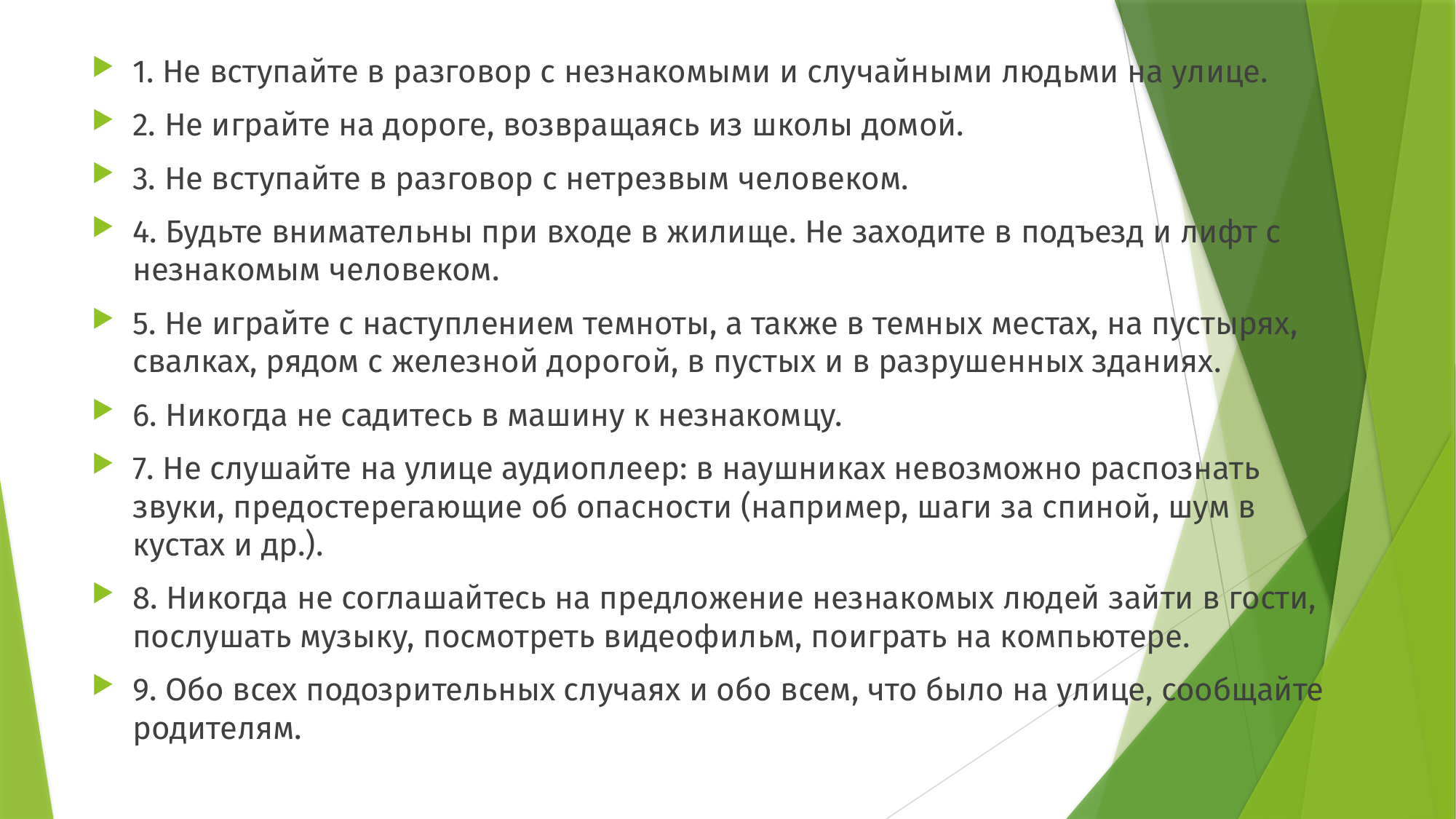

1. Не вступайте в разговор с незнакомыми и случайными людьми на улице.
2. Не играйте на дороге, возвращаясь из школы домой.
3. Не вступайте в разговор с нетрезвым человеком.
4. Будьте внимательны при входе в жилище. Не заходите в подъезд и лифт с незнакомым человеком.
5. Не играйте с наступлением темноты, а также в темных местах, на пустырях, свалках, рядом с железной дорогой, в пустых и в разрушенных зданиях.
6. Никогда не садитесь в машину к незнакомцу.
7. Не слушайте на улице аудиоплеер: в наушниках невозможно распознать звуки, предостерегающие об опасности (например, шаги за спиной, шум в кустах и др.).
8. Никогда не соглашайтесь на предложение незнакомых людей зайти в гости, послушать музыку, посмотреть видеофильм, поиграть на компьютере.
9. Обо всех подозрительных случаях и обо всем, что было на улице, сообщайте родителям.